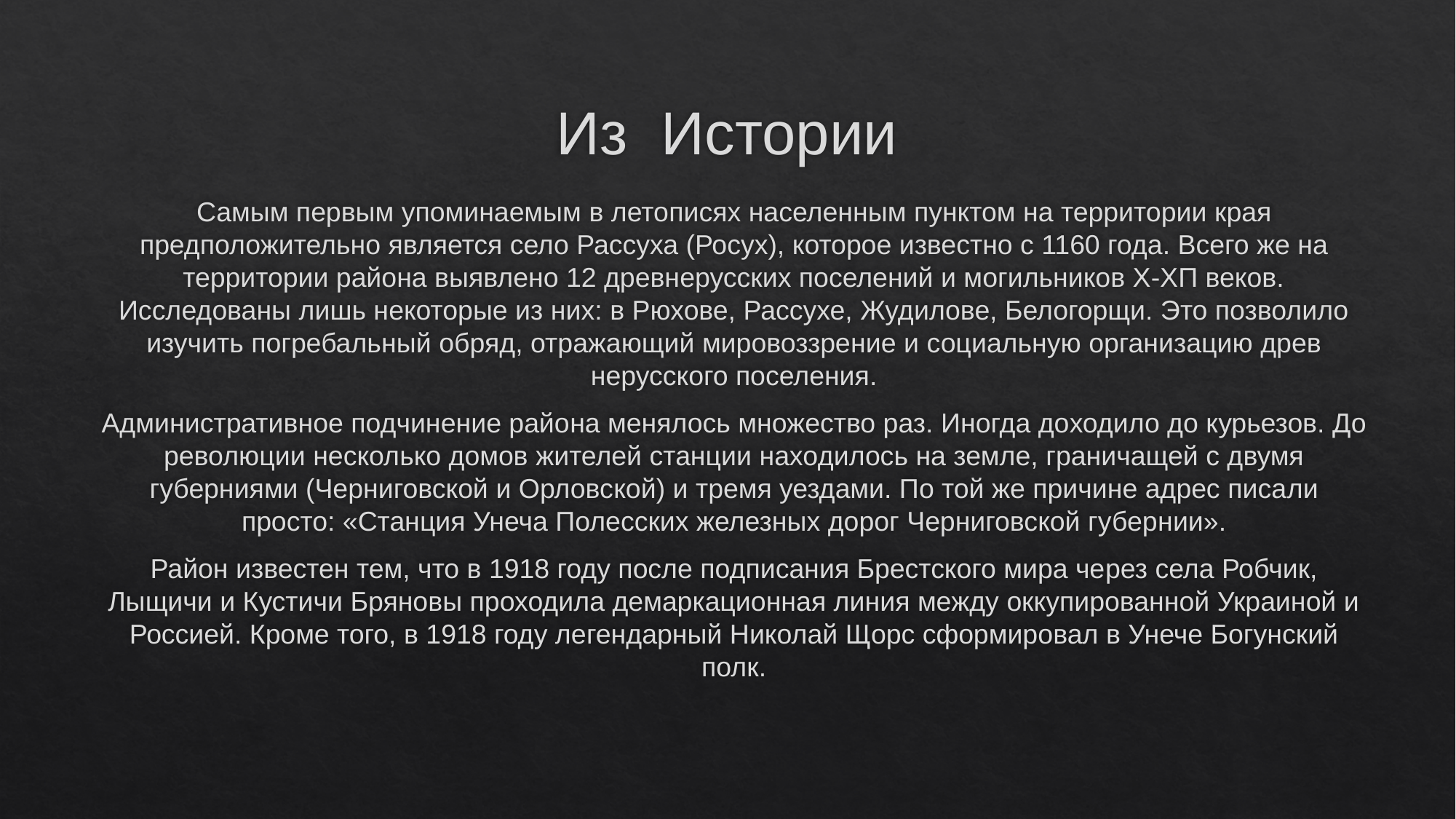

# Из  Истории
Самым первым упоминаемым в лето­писях населенным пунктом на террито­рии края предположительно является село Рассуха (Росух), которое известно с 1160 года. Всего же на террито­рии района выявлено 12 древнерусских поселений и могильников Х-ХП веков. Исследованы лишь некоторые из них: в Рюхове, Рассухе, Жудилове, Белогорщи. Это позволило изучить погребаль­ный обряд, отражающий мировоззре­ние и социальную организацию древ­нерусского поселения.
Административное подчинение райо­на менялось множество раз. Иногда до­ходило до курьезов. До революции не­сколько домов жителей станции нахо­дилось на земле, граничащей с двумя губерниями (Черниговской и Орловс­кой) и тремя уездами. По той же причине адрес писа­ли просто: «Станция Унеча Полесских железных дорог Черниговской губер­нии».
Район известен тем, что в 1918 году после подписания Брестского мира че­рез села Робчик, Лыщичи и Кустичи Бряновы проходила демаркационная линия между оккупированной Украиной и Россией. Кроме того, в 1918 году ле­гендарный Николай Щорс сформиро­вал в Унече Богунский полк.